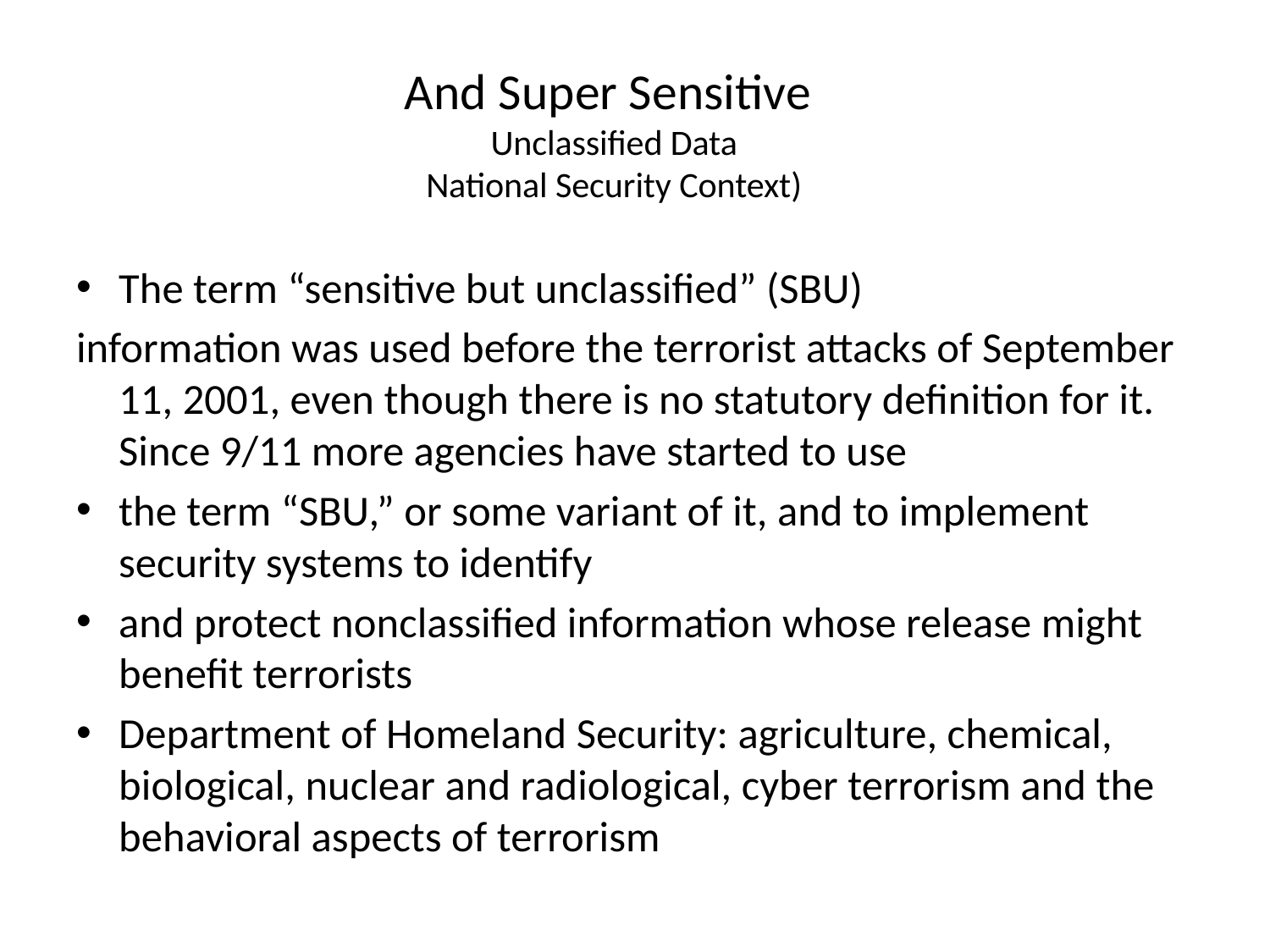

# And Super Sensitive Unclassified Data National Security Context)
The term “sensitive but unclassified” (SBU)
information was used before the terrorist attacks of September 11, 2001, even though there is no statutory definition for it. Since 9/11 more agencies have started to use
the term “SBU,” or some variant of it, and to implement security systems to identify
and protect nonclassified information whose release might benefit terrorists
Department of Homeland Security: agriculture, chemical, biological, nuclear and radiological, cyber terrorism and the behavioral aspects of terrorism